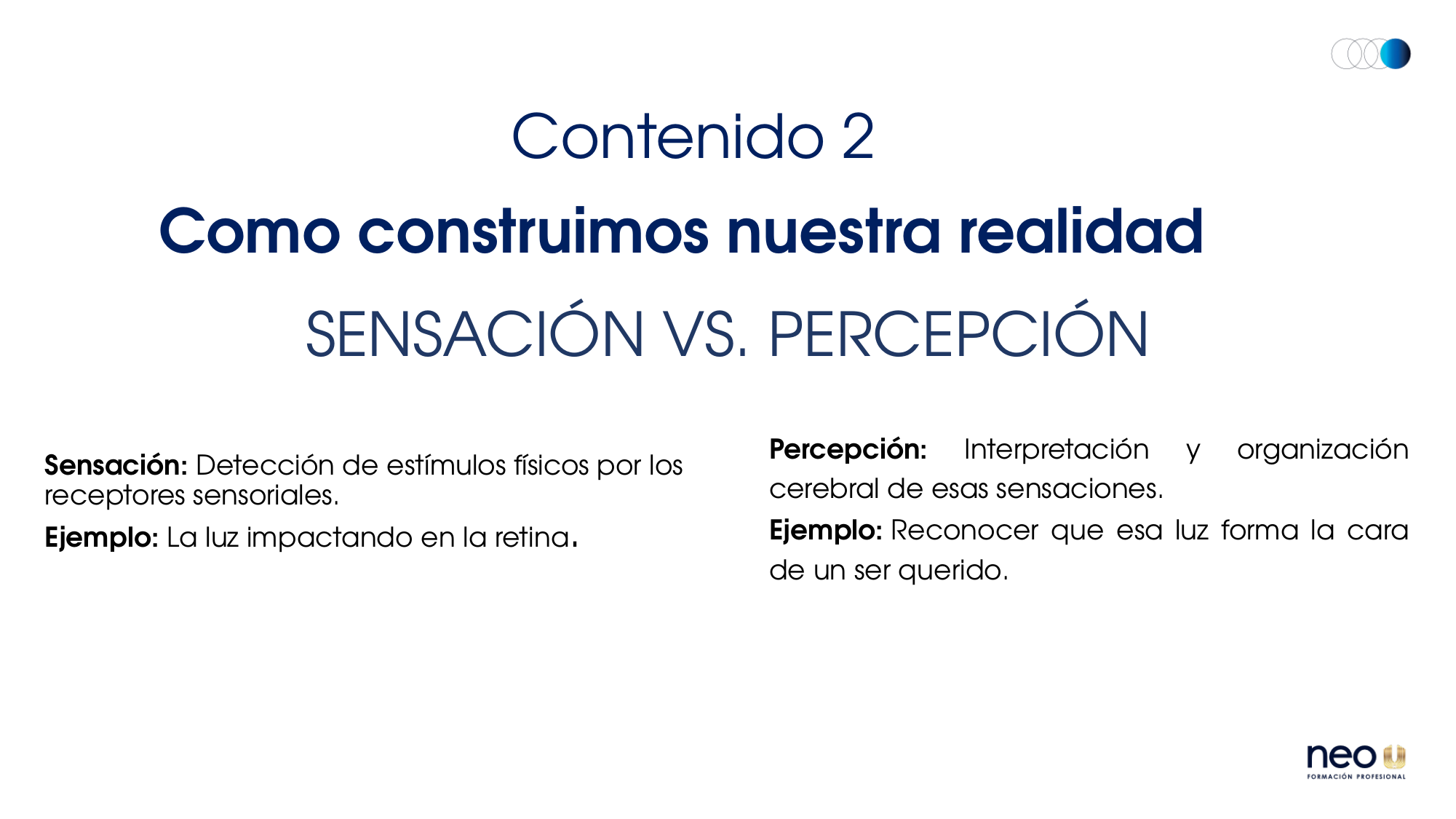

Contenido 2
Como construimos nuestra realidad
# SENSACIÓN VS. PERCEPCIÓN
Percepción: Interpretación y organización cerebral de esas sensaciones.
Ejemplo: Reconocer que esa luz forma la cara de un ser querido.

Sensación: Detección de estímulos físicos por los receptores sensoriales.
Ejemplo: La luz impactando en la retina.